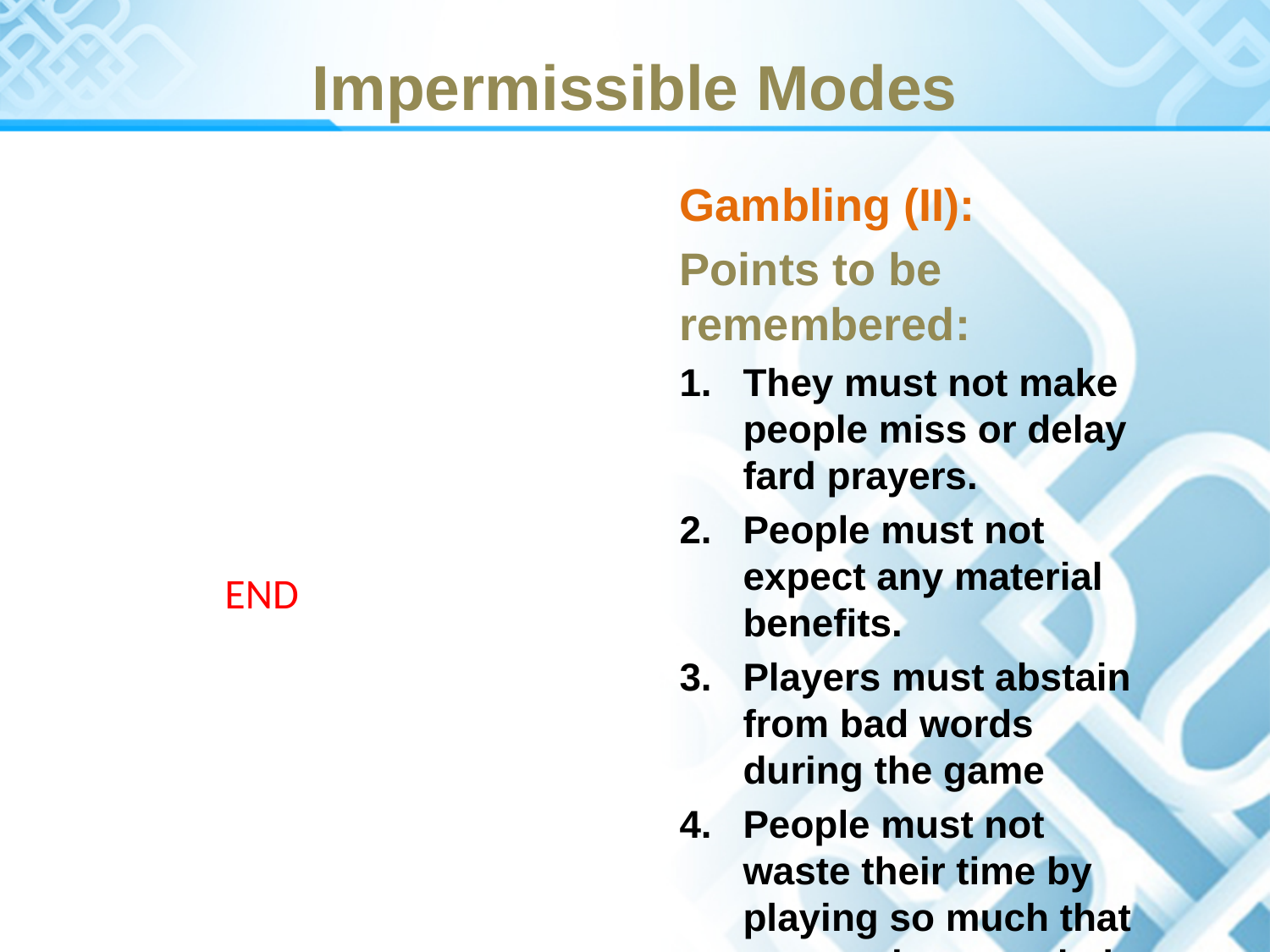

Impermissible Modes
Gambling (II):
Points to be remembered:
They must not make people miss or delay fard prayers.
People must not expect any material benefits.
Players must abstain from bad words during the game
People must not waste their time by playing so much that can not be regarded as relaxation and entertainment.

END